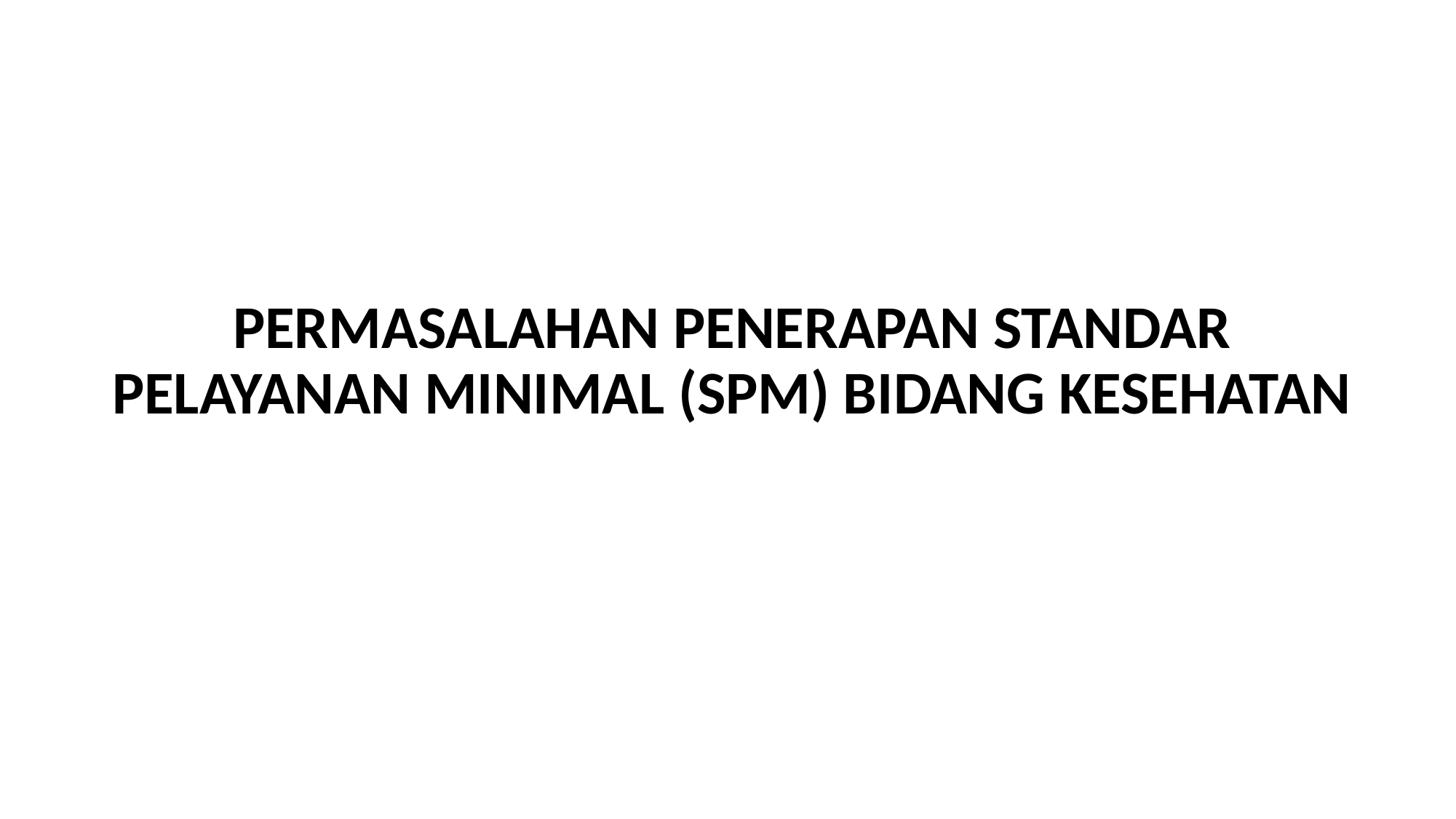

PERMASALAHAN PENERAPAN STANDAR PELAYANAN MINIMAL (SPM) BIDANG KESEHATAN